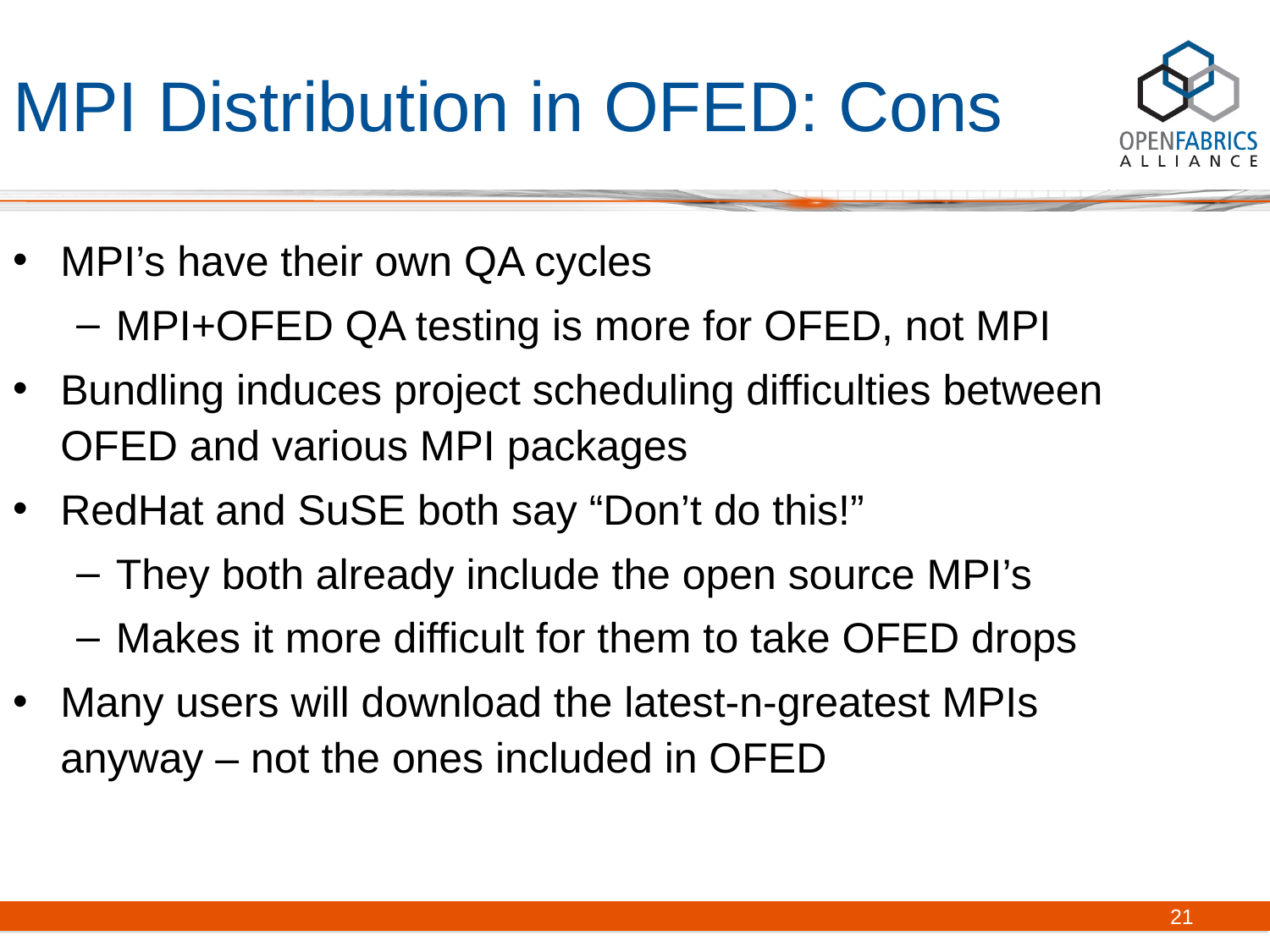

MPI Distribution in OFED: Cons
MPI’s have their own QA cycles
MPI+OFED QA testing is more for OFED, not MPI
Bundling induces project scheduling difficulties between OFED and various MPI packages
RedHat and SuSE both say “Don’t do this!”
They both already include the open source MPI’s
Makes it more difficult for them to take OFED drops
Many users will download the latest-n-greatest MPIs anyway – not the ones included in OFED
21